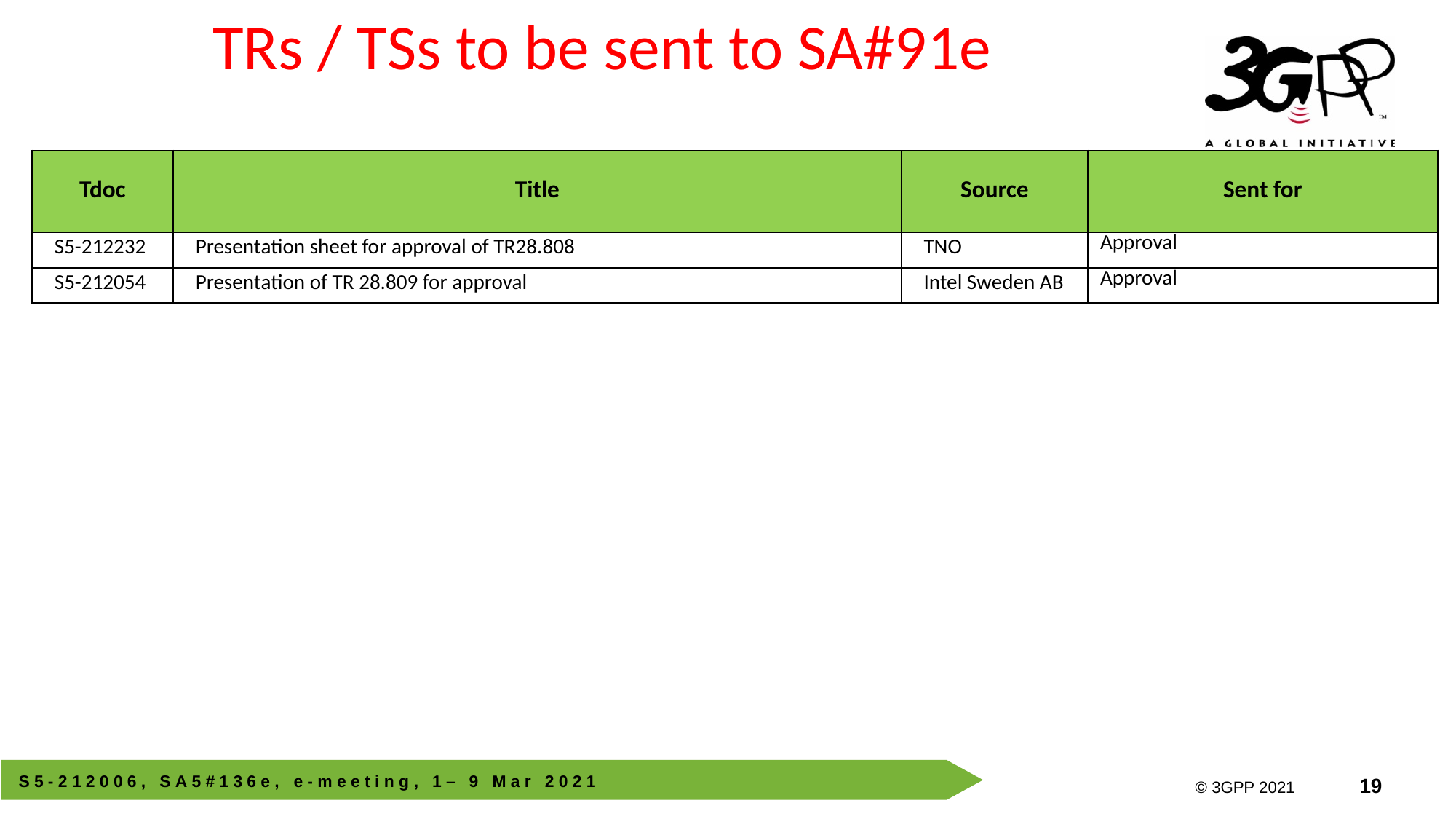

# TRs / TSs to be sent to SA#91e
| Tdoc | Title | Source | Sent for |
| --- | --- | --- | --- |
| S5-212232 | Presentation sheet for approval of TR28.808 | TNO | Approval |
| S5-212054 | Presentation of TR 28.809 for approval | Intel Sweden AB | Approval |